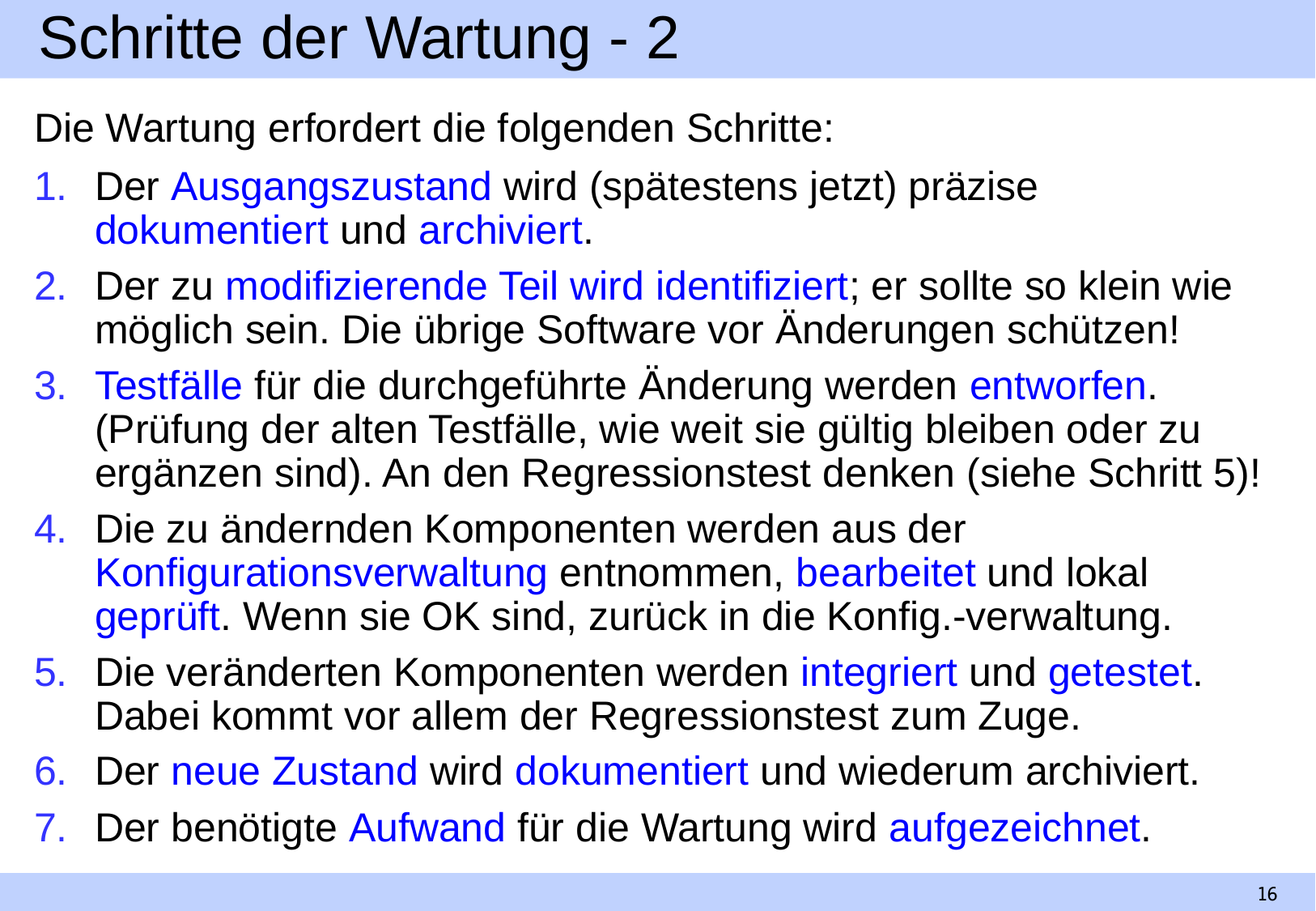

# Schritte der Wartung - 2
Die Wartung erfordert die folgenden Schritte:
Der Ausgangszustand wird (spätestens jetzt) präzise dokumentiert und archiviert.
Der zu modifizierende Teil wird identifiziert; er sollte so klein wie möglich sein. Die übrige Software vor Änderungen schützen!
Testfälle für die durchgeführte Änderung werden entworfen.
(Prüfung der alten Testfälle, wie weit sie gültig bleiben oder zu ergänzen sind). An den Regressionstest denken (siehe Schritt 5)!
Die zu ändernden Komponenten werden aus der Konfigurationsverwaltung entnommen, bearbeitet und lokal geprüft. Wenn sie OK sind, zurück in die Konfig.-verwaltung.
Die veränderten Komponenten werden integriert und getestet.
Dabei kommt vor allem der Regressionstest zum Zuge.
Der neue Zustand wird dokumentiert und wiederum archiviert.
Der benötigte Aufwand für die Wartung wird aufgezeichnet.

16